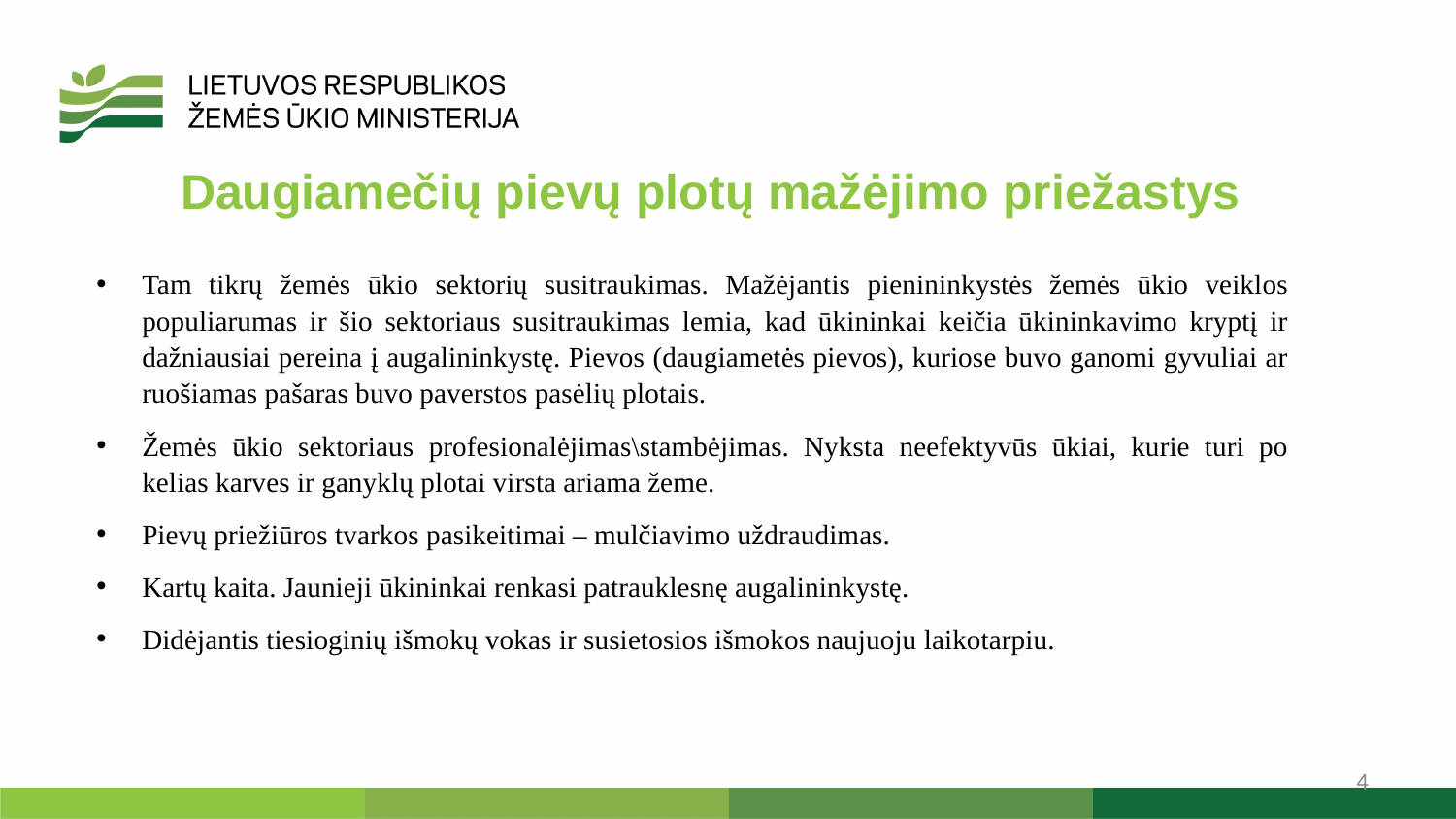

Daugiamečių pievų plotų mažėjimo priežastys
Tam tikrų žemės ūkio sektorių susitraukimas. Mažėjantis pienininkystės žemės ūkio veiklos populiarumas ir šio sektoriaus susitraukimas lemia, kad ūkininkai keičia ūkininkavimo kryptį ir dažniausiai pereina į augalininkystę. Pievos (daugiametės pievos), kuriose buvo ganomi gyvuliai ar ruošiamas pašaras buvo paverstos pasėlių plotais.
Žemės ūkio sektoriaus profesionalėjimas\stambėjimas. Nyksta neefektyvūs ūkiai, kurie turi po kelias karves ir ganyklų plotai virsta ariama žeme.
Pievų priežiūros tvarkos pasikeitimai – mulčiavimo uždraudimas.
Kartų kaita. Jaunieji ūkininkai renkasi patrauklesnę augalininkystę.
Didėjantis tiesioginių išmokų vokas ir susietosios išmokos naujuoju laikotarpiu.

4